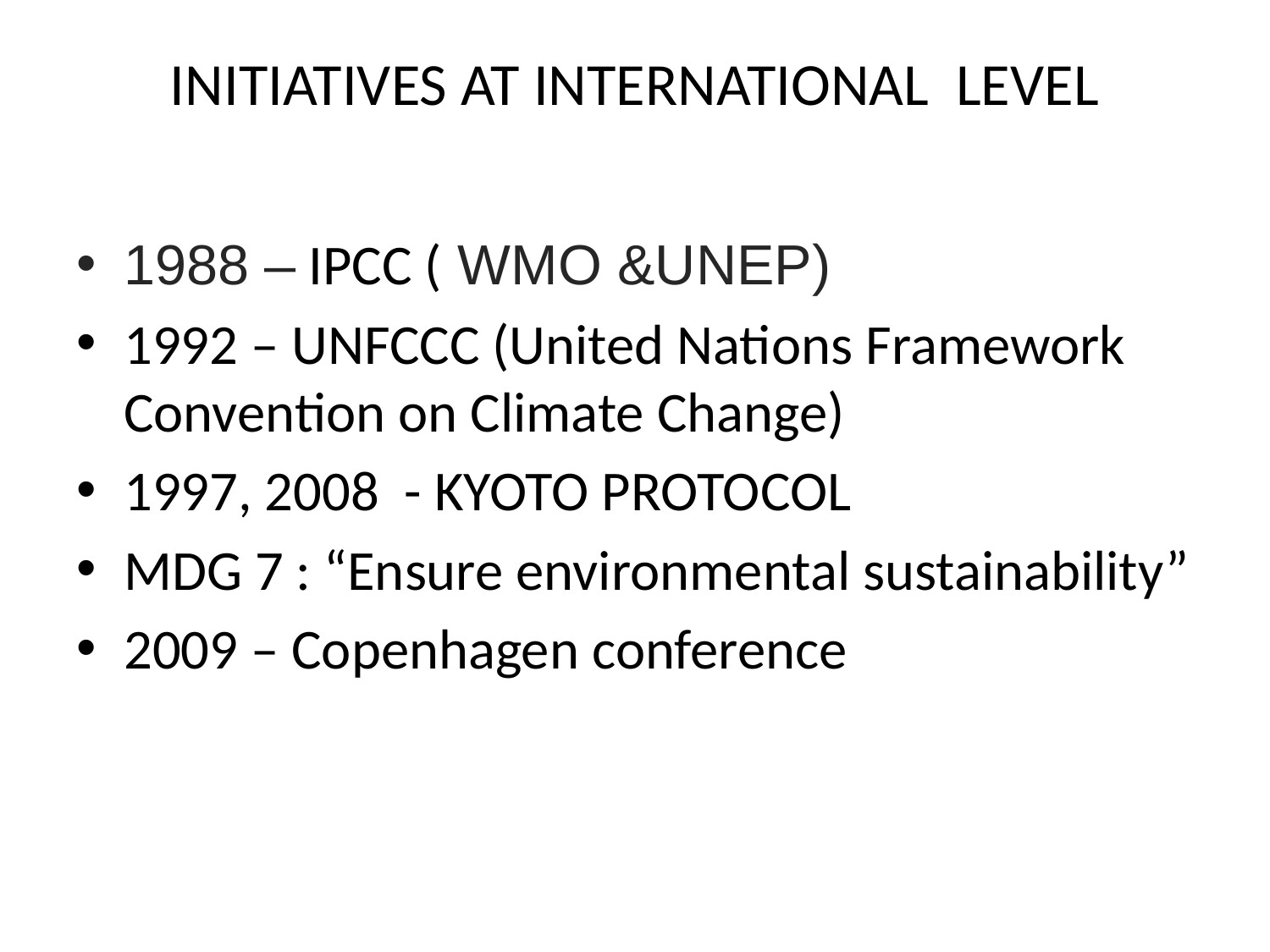

# INITIATIVES AT INTERNATIONAL  LEVEL
1988 – IPCC ( WMO &UNEP)
1992 – UNFCCC (United Nations Framework Convention on Climate Change)
1997, 2008  - KYOTO PROTOCOL
MDG 7 : “Ensure environmental sustainability”
2009 – Copenhagen conference